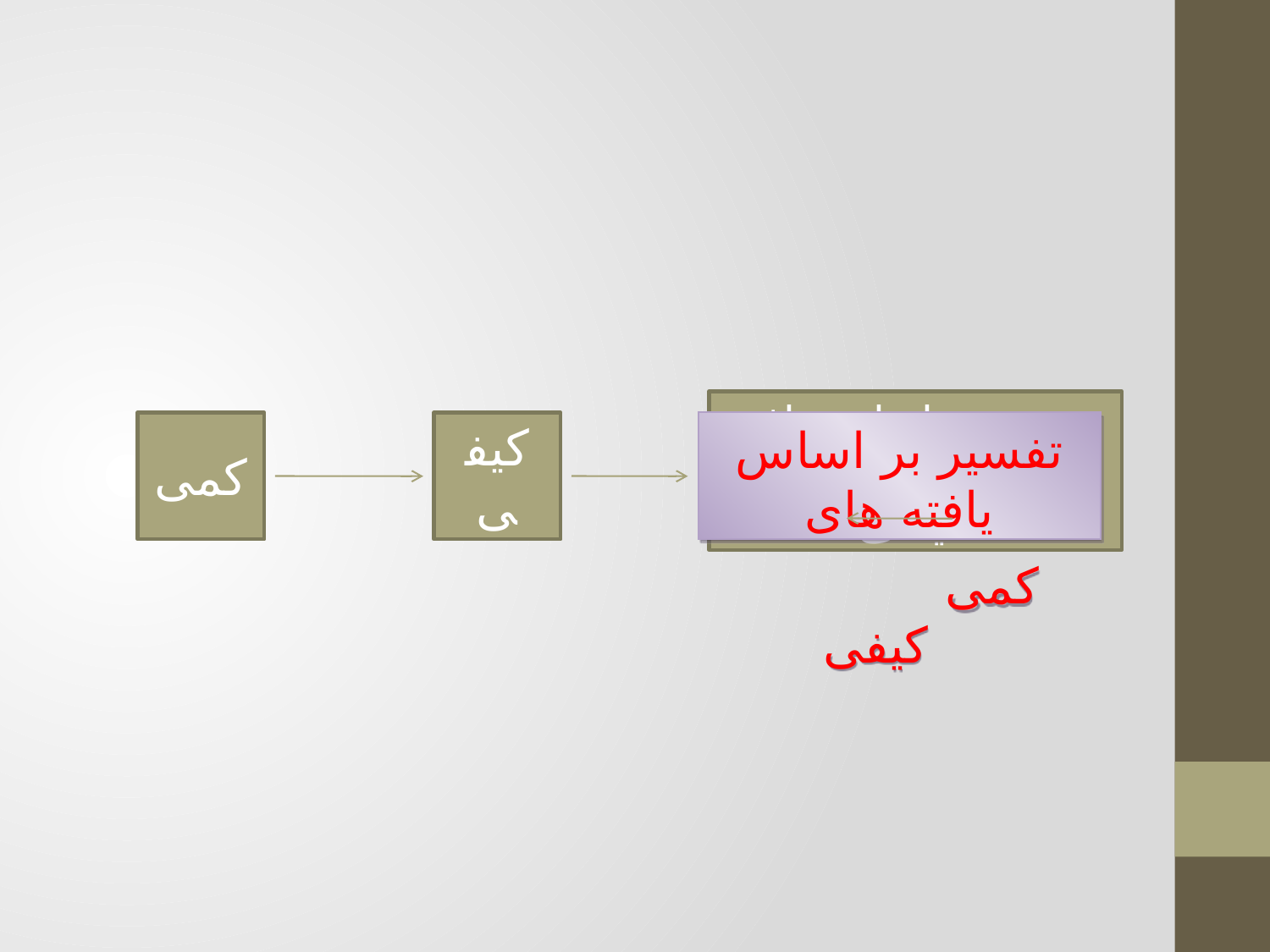

تفسیر بر اساس یافته های کمی         کیفی
کمی
کیفی
تفسیر بر اساس یافته های
 کمی            کیفی